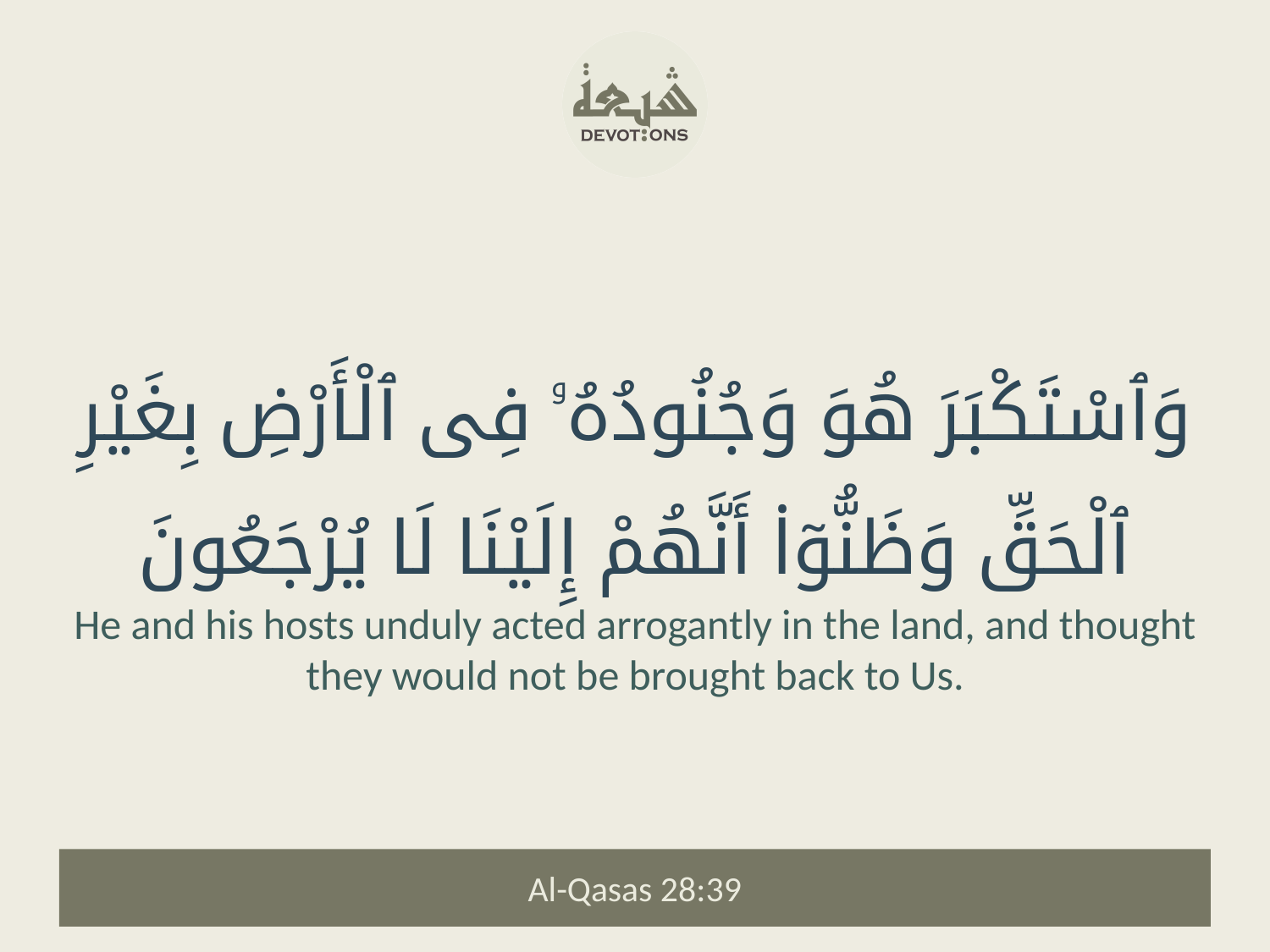

وَٱسْتَكْبَرَ هُوَ وَجُنُودُهُۥ فِى ٱلْأَرْضِ بِغَيْرِ ٱلْحَقِّ وَظَنُّوٓا۟ أَنَّهُمْ إِلَيْنَا لَا يُرْجَعُونَ
He and his hosts unduly acted arrogantly in the land, and thought they would not be brought back to Us.
Al-Qasas 28:39